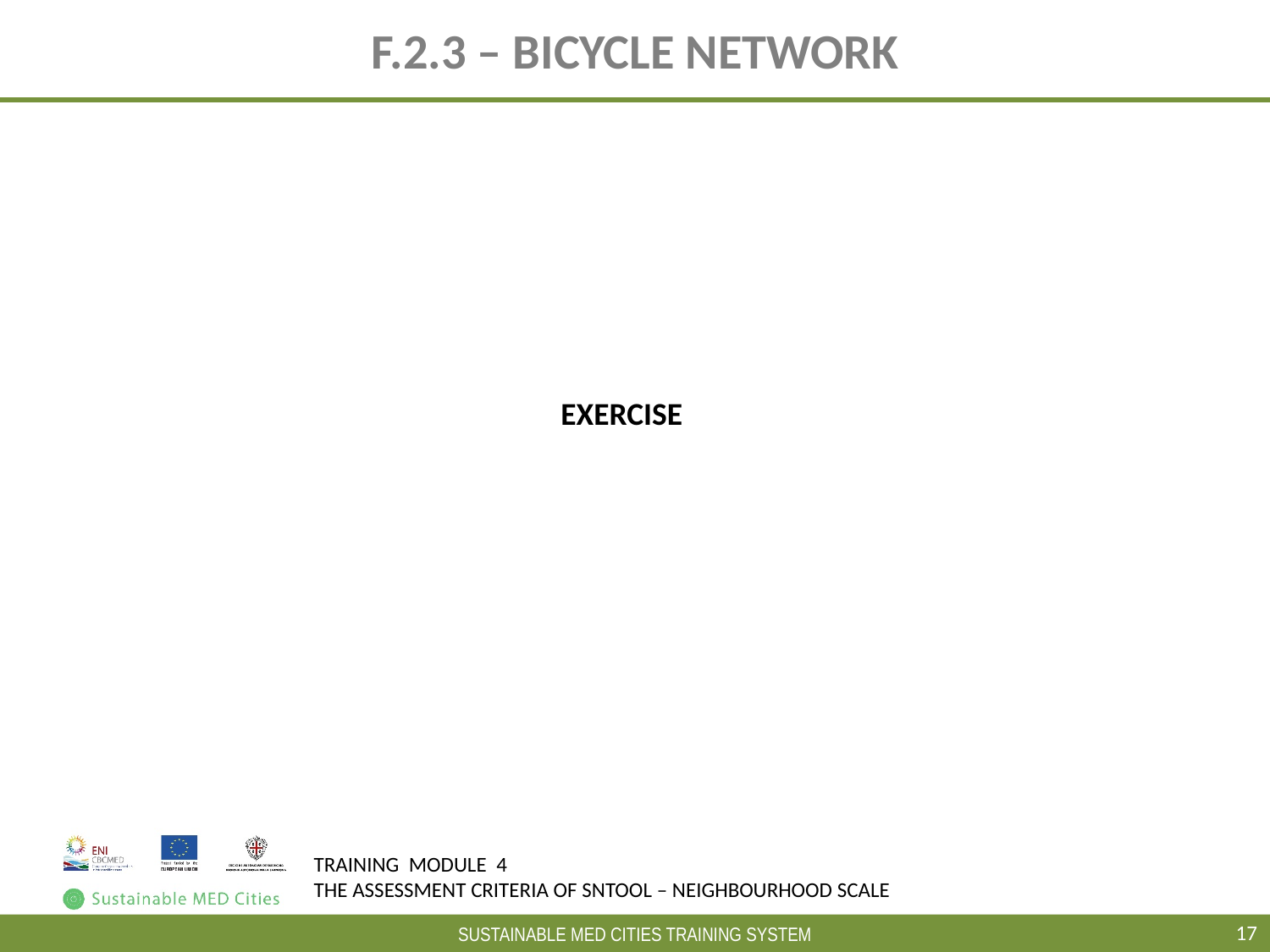

# F.2.3 – BICYCLE NETWORK

EXERCISE
17